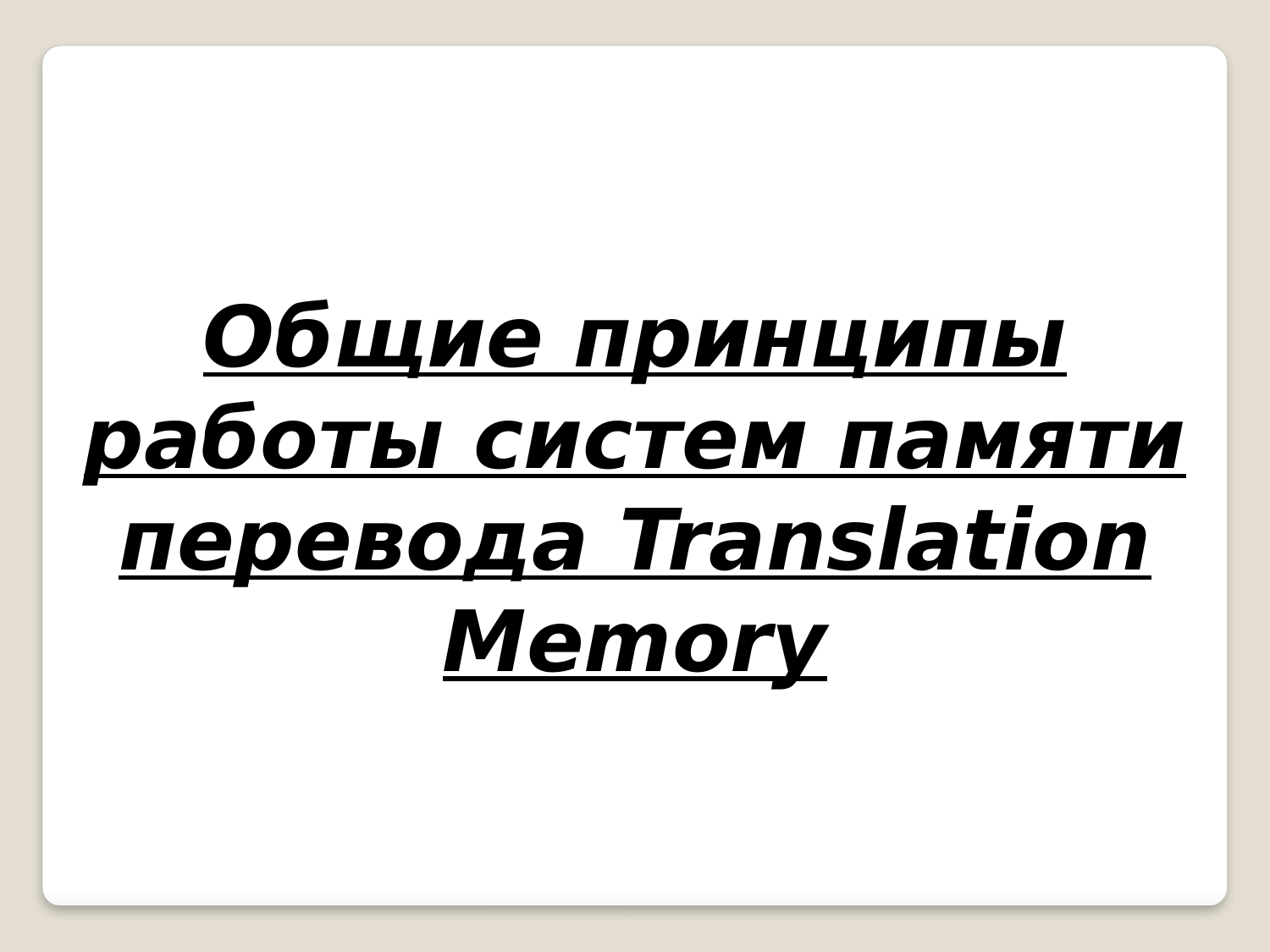

Общие принципы работы систем памяти перевода Translation Memory